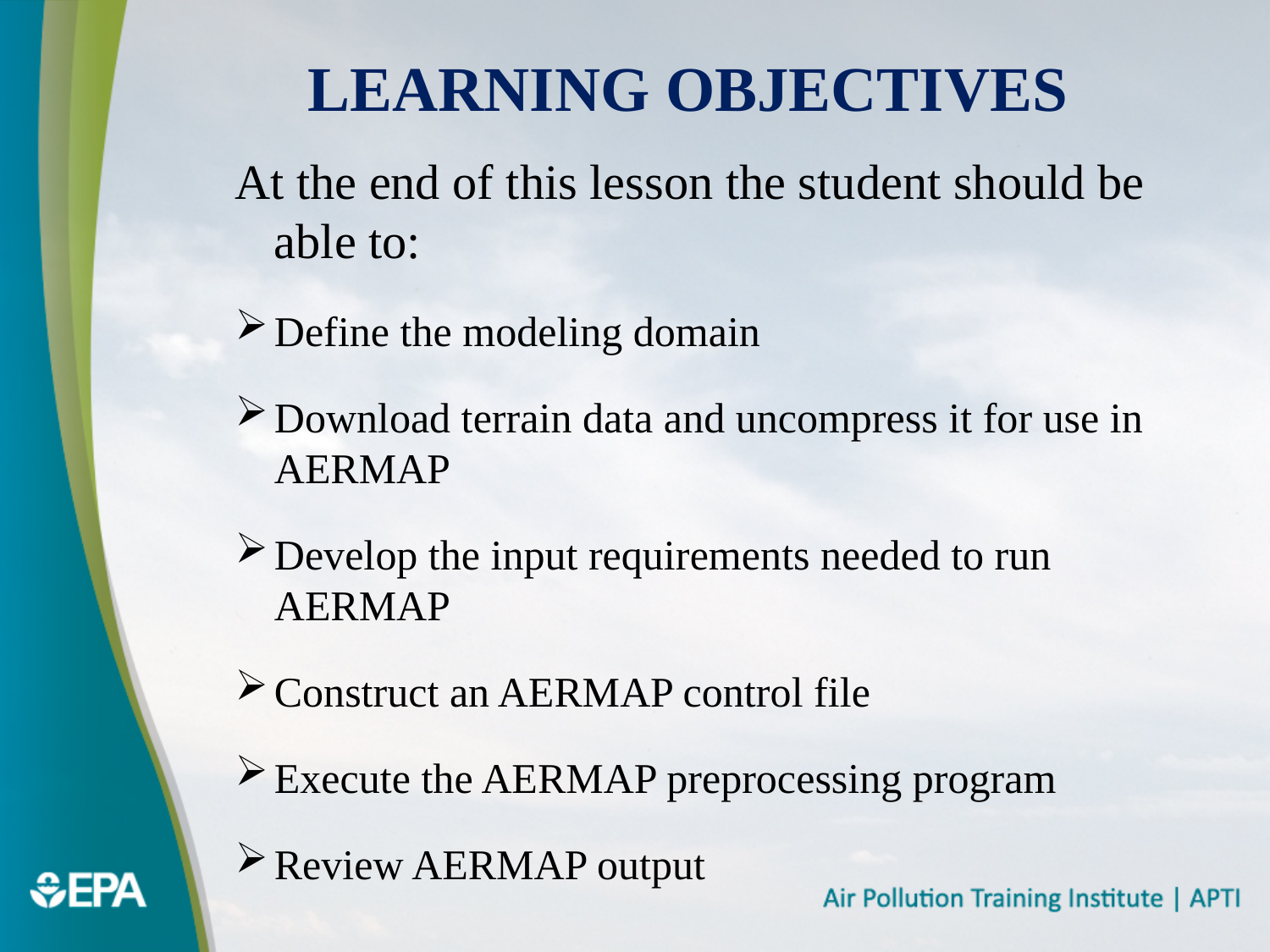

# Learning Objectives
At the end of this lesson the student should be able to:
Define the modeling domain
Download terrain data and uncompress it for use in AERMAP
Develop the input requirements needed to run AERMAP
Construct an AERMAP control file
Execute the AERMAP preprocessing program
Review AERMAP output